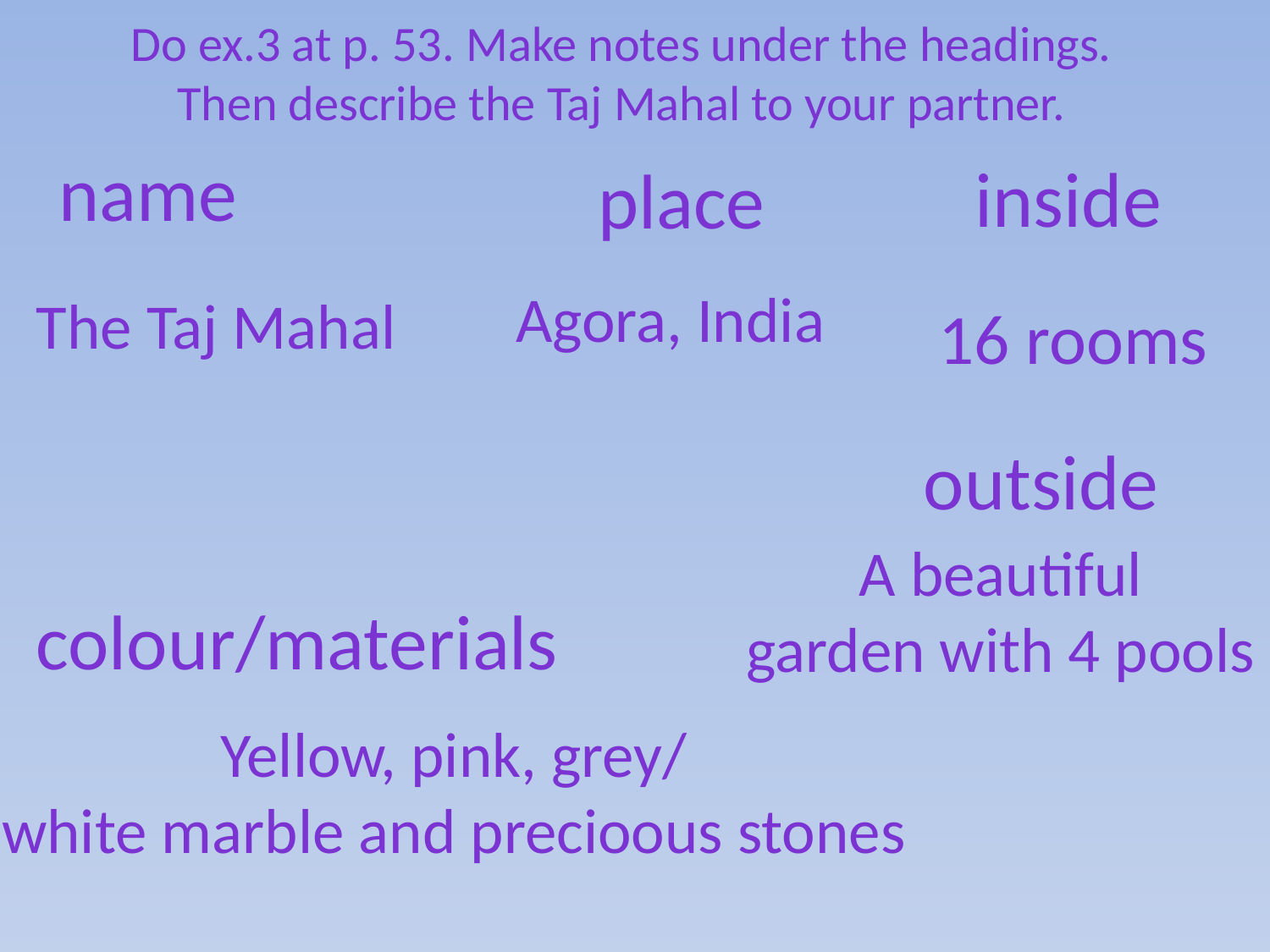

Do ex.3 at p. 53. Make notes under the headings. Then describe the Taj Mahal to your partner.
name
inside
place
Agora, India
The Taj Mahal
16 rooms
outside
A beautiful
garden with 4 pools
colour/materials
Yellow, pink, grey/
white marble and precioous stones